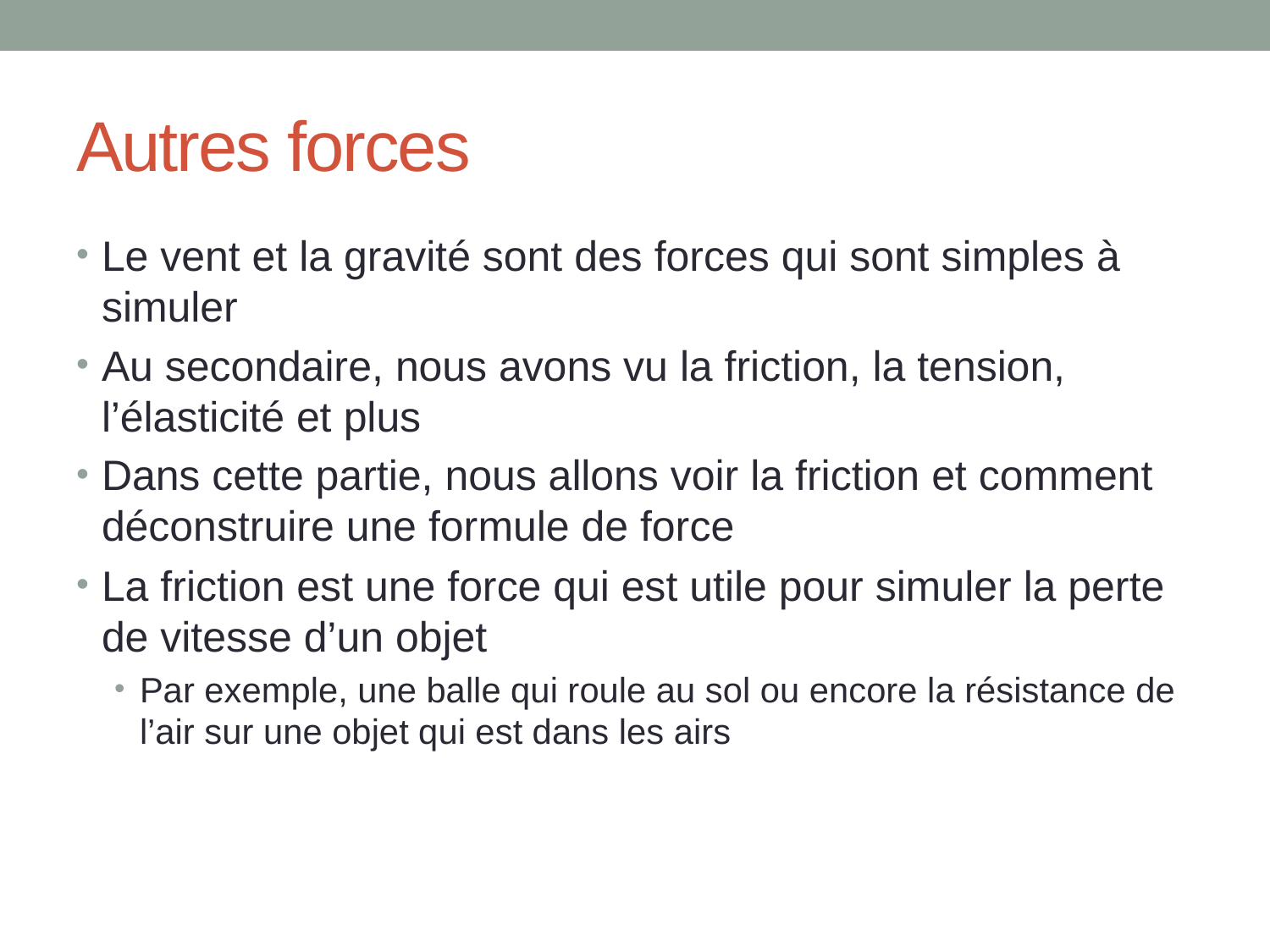

# Autres forces
Le vent et la gravité sont des forces qui sont simples à simuler
Au secondaire, nous avons vu la friction, la tension, l’élasticité et plus
Dans cette partie, nous allons voir la friction et comment déconstruire une formule de force
La friction est une force qui est utile pour simuler la perte de vitesse d’un objet
Par exemple, une balle qui roule au sol ou encore la résistance de l’air sur une objet qui est dans les airs